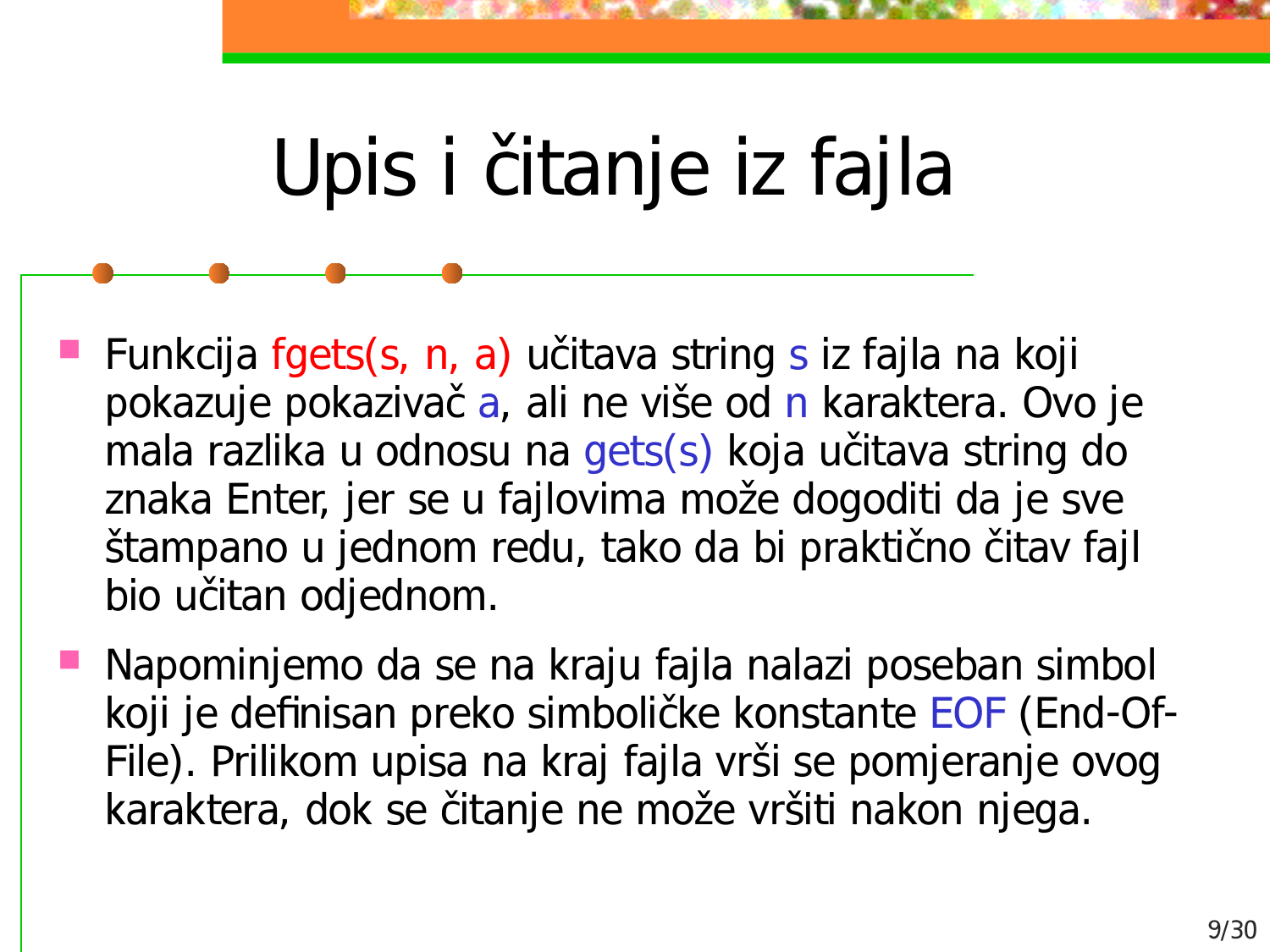

# Upis i čitanje iz fajla
Funkcija fgets(s, n, a) učitava string s iz fajla na koji pokazuje pokazivač a, ali ne više od n karaktera. Ovo je mala razlika u odnosu na gets(s) koja učitava string do znaka Enter, jer se u fajlovima može dogoditi da je sve štampano u jednom redu, tako da bi praktično čitav fajl bio učitan odjednom.
Napominjemo da se na kraju fajla nalazi poseban simbol koji je definisan preko simboličke konstante EOF (End-Of-File). Prilikom upisa na kraj fajla vrši se pomjeranje ovog karaktera, dok se čitanje ne može vršiti nakon njega.
9/30